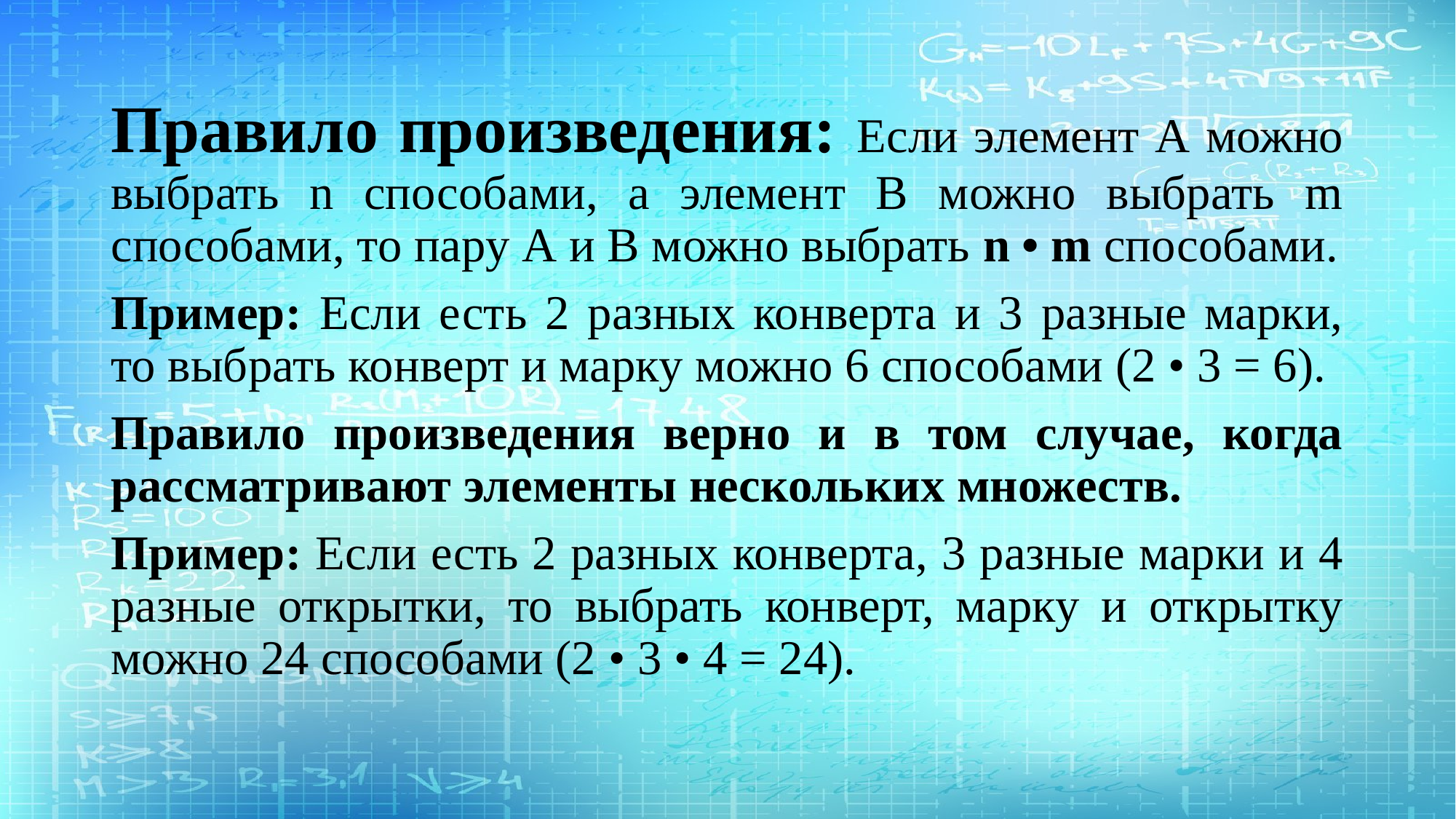

Правило произведения: Если элемент А можно выбрать n способами, а элемент В можно выбрать m способами, то пару А и В можно выбрать n • m способами.
Пример: Если есть 2 разных конверта и 3 разные марки, то выбрать конверт и марку можно 6 способами (2 • 3 = 6).
Правило произведения верно и в том случае, когда рассматривают элементы нескольких множеств.
Пример: Если есть 2 разных конверта, 3 разные марки и 4 разные открытки, то выбрать конверт, марку и открытку можно 24 способами (2 • 3 • 4 = 24).